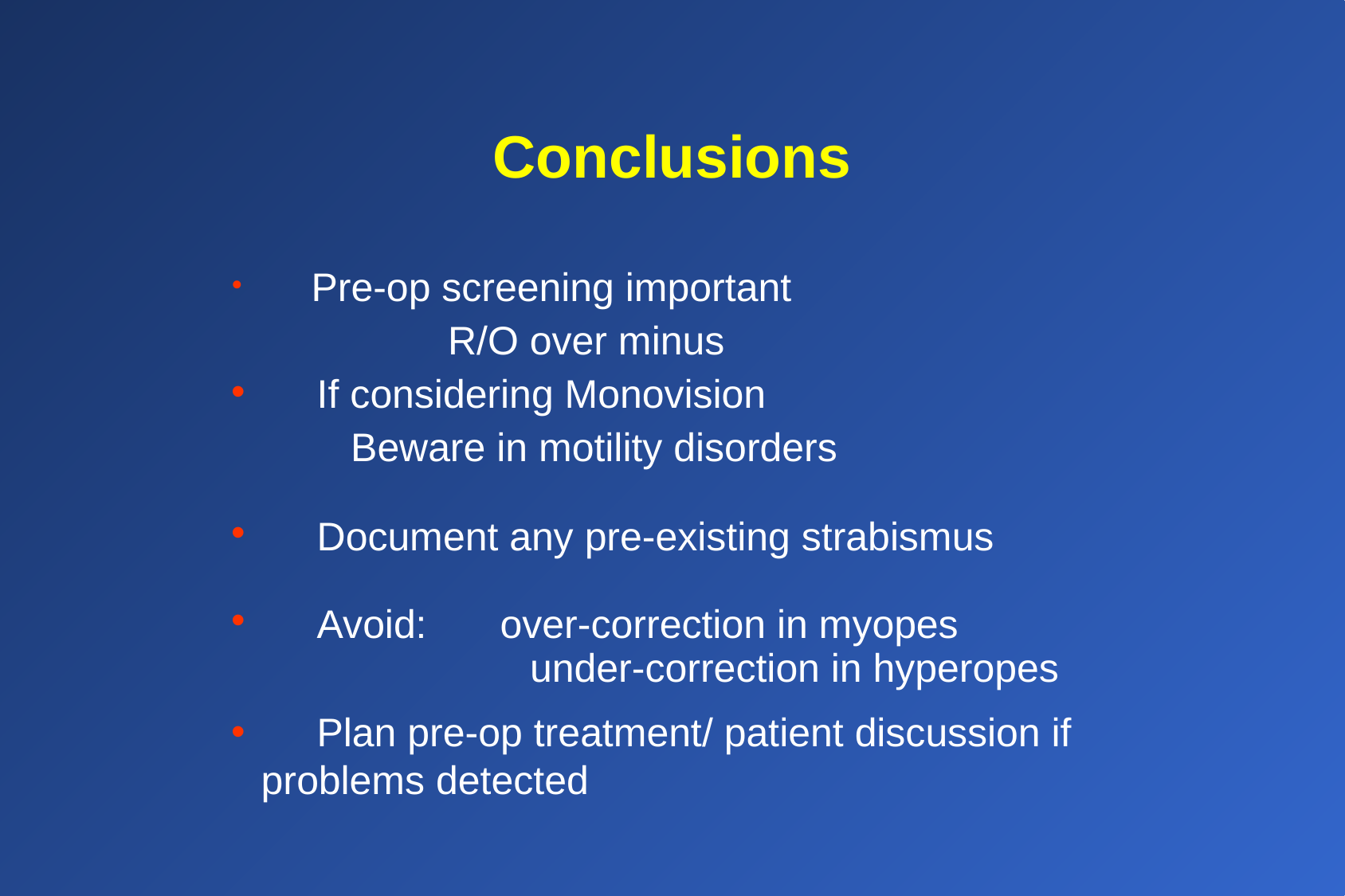

# Conclusions

      Pre-op screening important
			R/O over minus
     If considering Monovision
Beware in motility disorders

     Document any pre-existing strabismus

     Avoid: 	over-correction in myopes
	under-correction in hyperopes
     Plan pre-op treatment/ patient discussion if 	problems detected